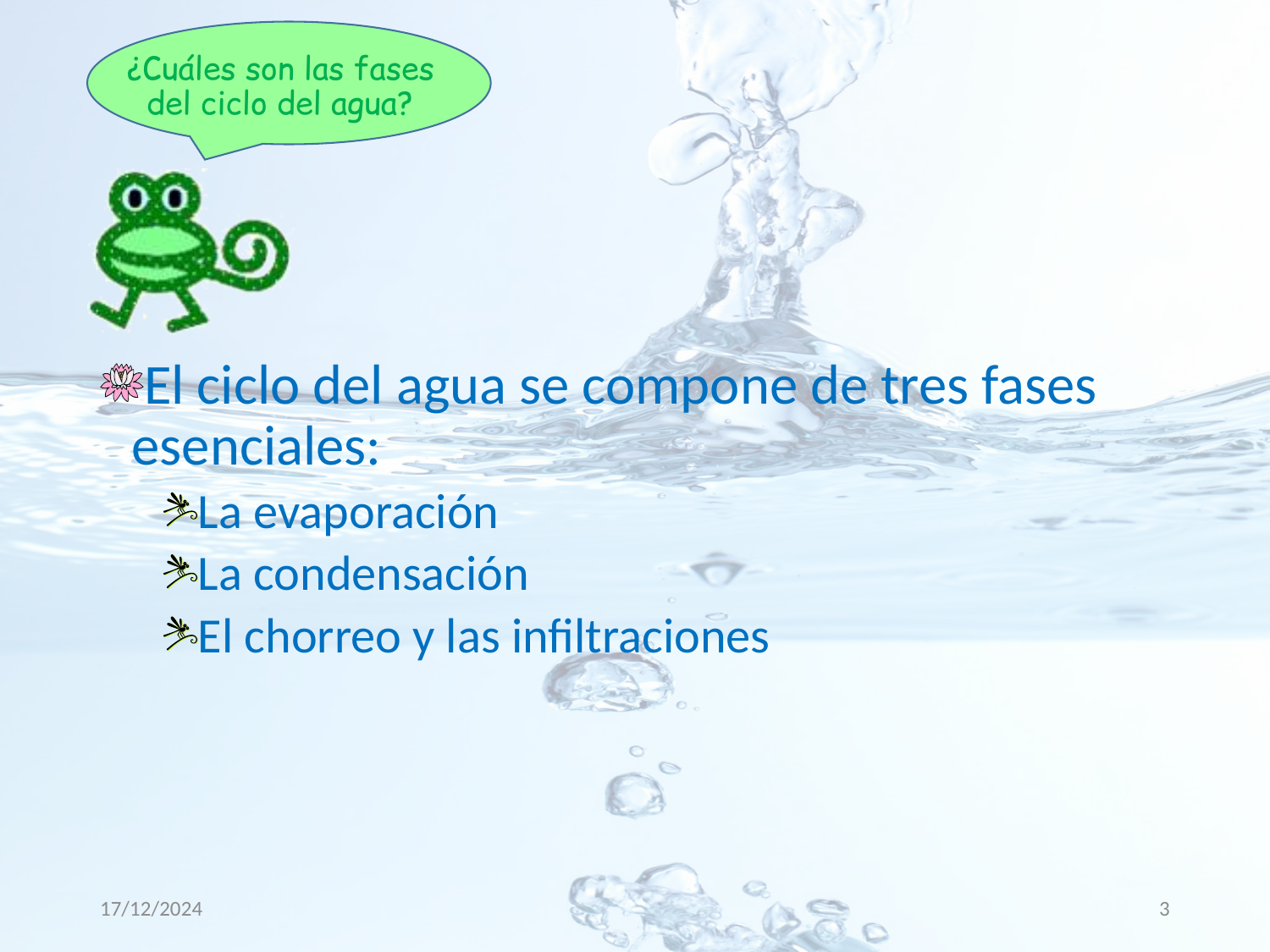

¿Cuáles son las fases del ciclo del agua?
El ciclo del agua se compone de tres fases esenciales:
La evaporación
La condensación
El chorreo y las infiltraciones
17/12/2024
3